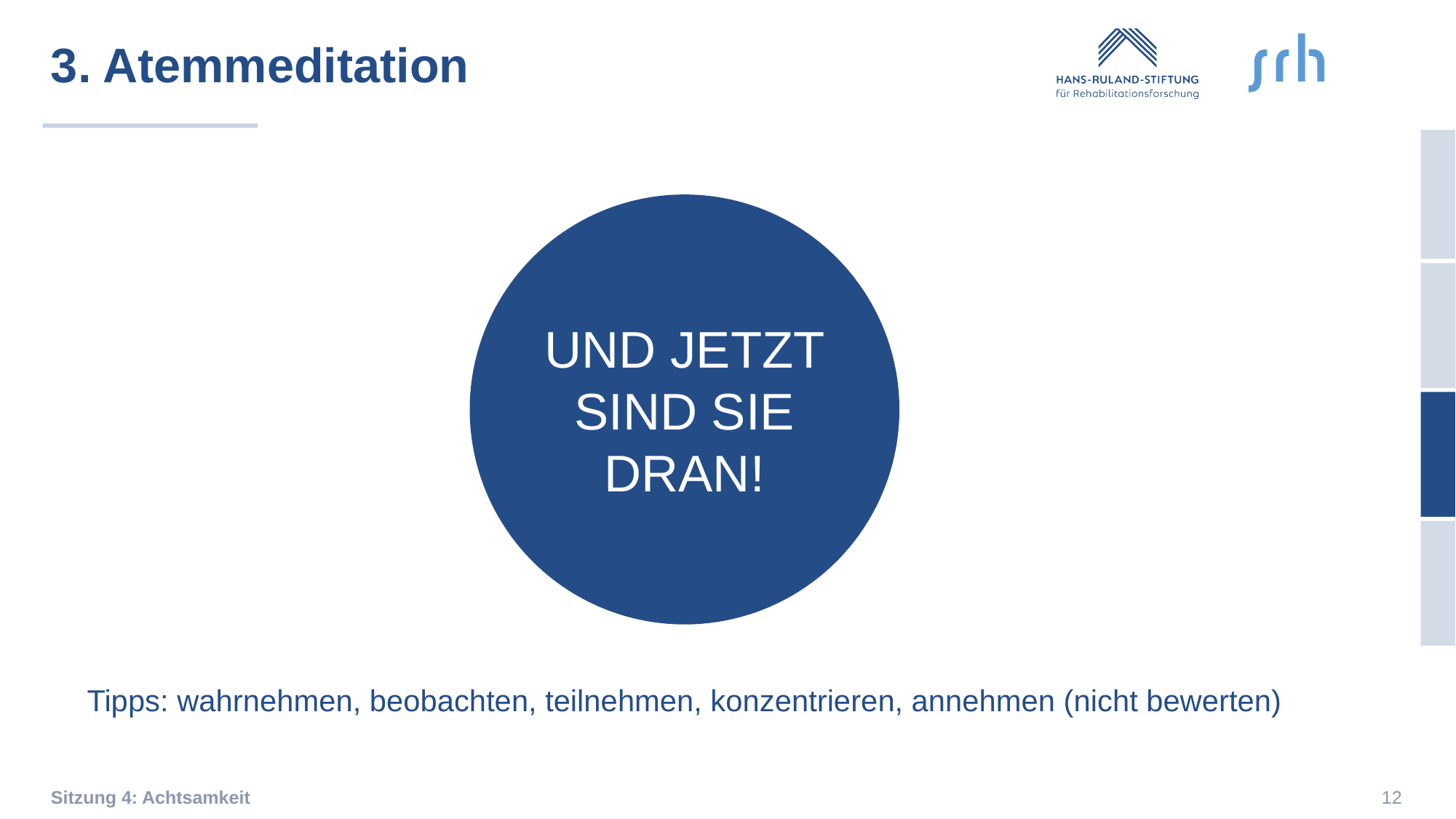

# 3. Atemmeditation
UND JETZT SIND SIE DRAN!
Tipps: wahrnehmen, beobachten, teilnehmen, konzentrieren, annehmen (nicht bewerten)
Sitzung 4: Achtsamkeit
12